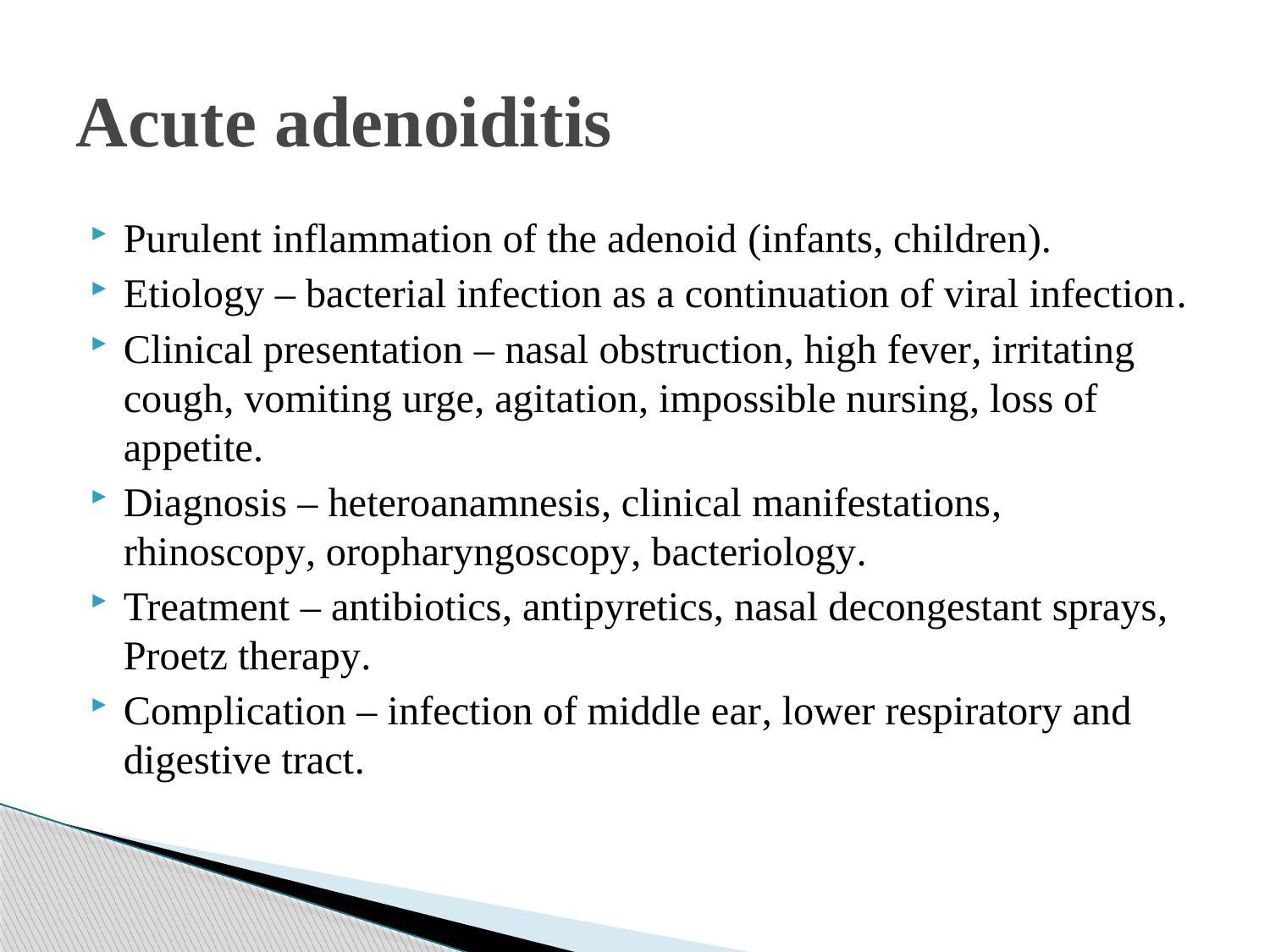

# Acute adenoiditis
Purulent inflammation of the adenoid (infants, children).
Etiology – bacterial infection as a continuation of viral infection.
Clinical presentation – nasal obstruction, high fever, irritating cough, vomiting urge, agitation, impossible nursing, loss of appetite.
Diagnosis – heteroanamnesis, clinical manifestations, rhinoscopy, oropharyngoscopy, bacteriology.
Treatment – antibiotics, antipyretics, nasal decongestant sprays, Proetz therapy.
Complication – infection of middle ear, lower respiratory and digestive tract.